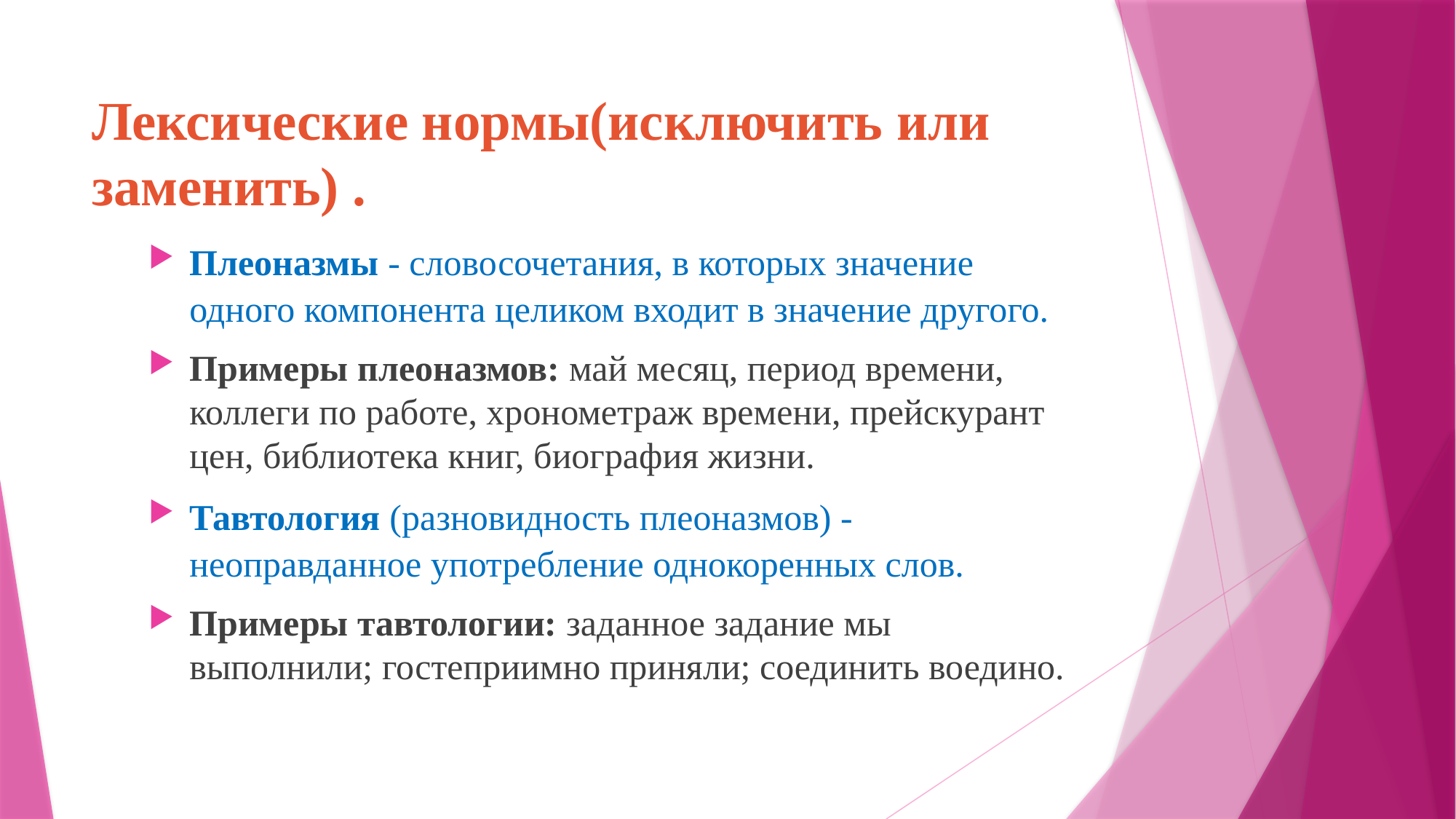

Лексические нормы(исключить или заменить) .

#
Плеоназмы - словосочетания, в которых значение одного компонента целиком входит в значение другого.
Примеры плеоназмов: май месяц, период времени, коллеги по работе, хронометраж времени, прейскурант цен, библиотека книг, биография жизни.
Тавтология (разновидность плеоназмов) - неоправданное употребление однокоренных слов.
Примеры тавтологии: заданное задание мы выполнили; гостеприимно приняли; соединить воедино.